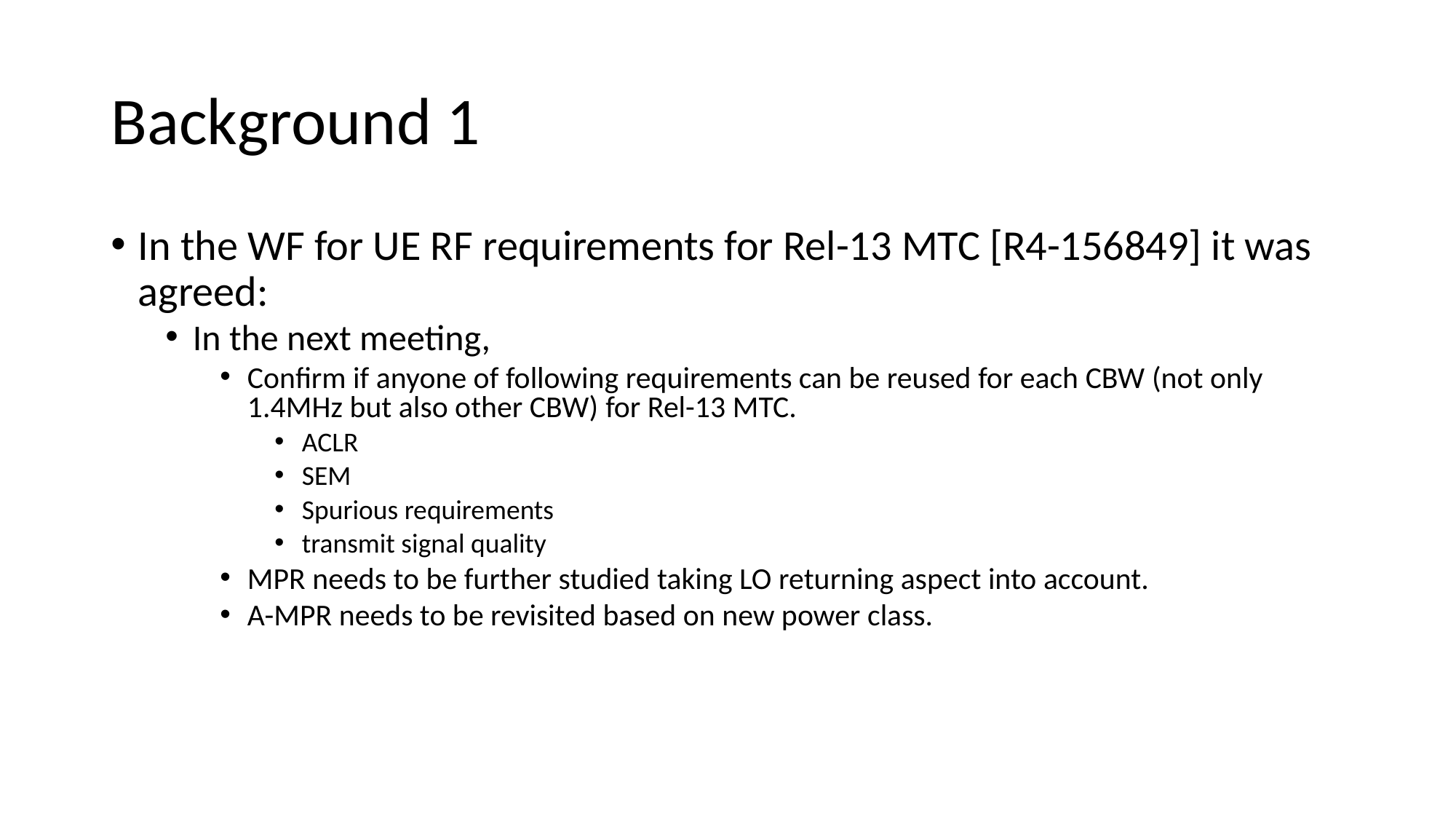

# Background 1
In the WF for UE RF requirements for Rel-13 MTC [R4-156849] it was agreed:
In the next meeting,
Confirm if anyone of following requirements can be reused for each CBW (not only 1.4MHz but also other CBW) for Rel-13 MTC.
ACLR
SEM
Spurious requirements
transmit signal quality
MPR needs to be further studied taking LO returning aspect into account.
A-MPR needs to be revisited based on new power class.